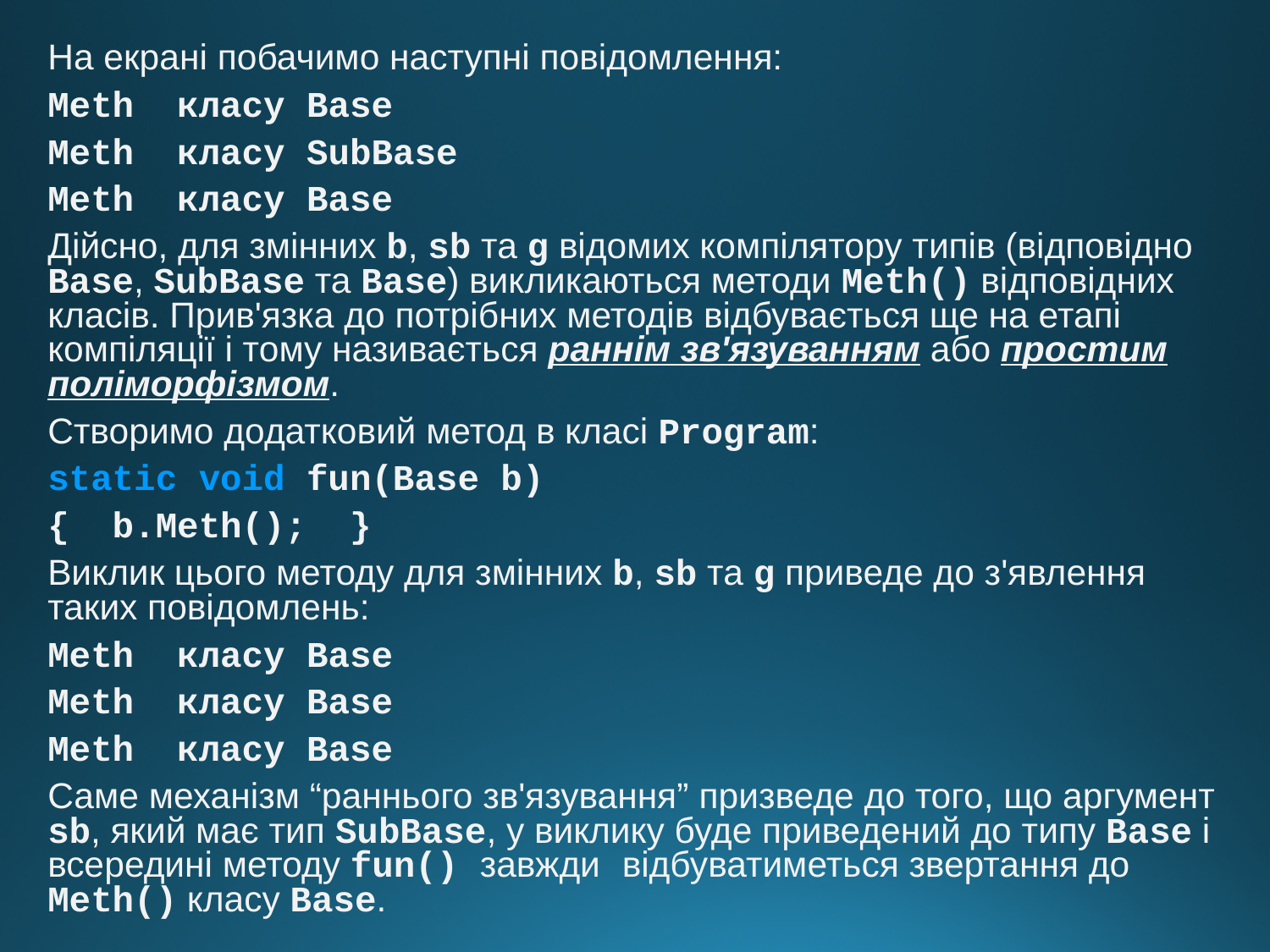

На екрані побачимо наступні повідомлення:
Meth  класу Base
Meth  класу SubBase
Meth  класу Base
Дійсно, для змінних b, sb та g відомих компілятору типів (відповідно Base, SubBase та Base) викликаються методи Meth() відповідних класів. Прив'язка до потрібних методів відбувається ще на етапі компіляції і тому називається раннім зв'язуванням або простим поліморфізмом.
Створимо додатковий метод в класі Program:
static void fun(Base b)
{  b.Meth();  }
Виклик цього методу для змінних b, sb та g приведе до з'явлення таких повідомлень:
Meth  класу Base
Meth  класу Base
Meth  класу Base
Саме механізм “раннього зв'язування” призведе до того, що аргумент sb, який має тип SubBase, у виклику буде приведений до типу Base і всередині методу fun() завжди відбуватиметься звертання до Meth() класу Base.